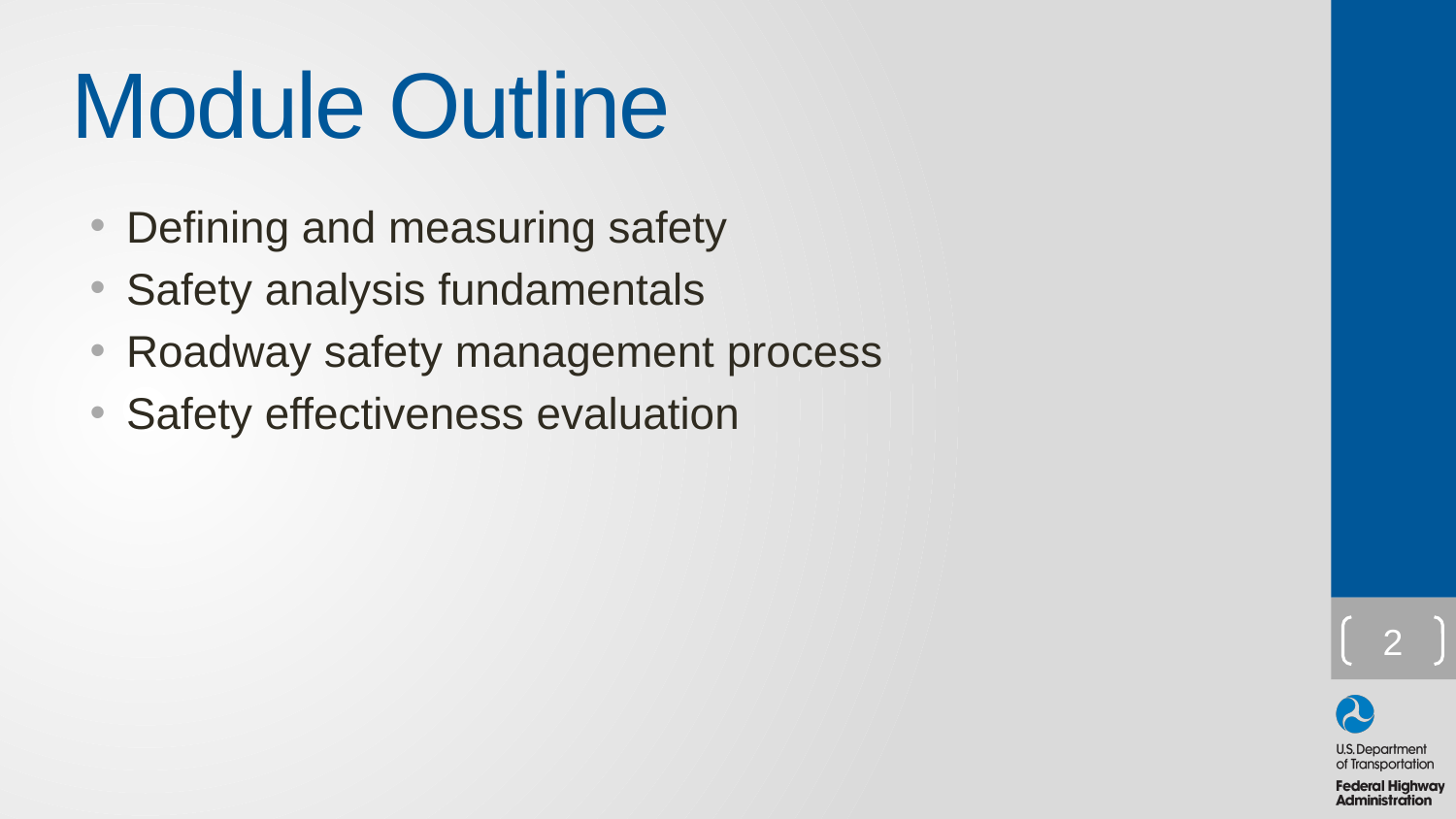

# Module Outline
Defining and measuring safety
Safety analysis fundamentals
Roadway safety management process
Safety effectiveness evaluation

2